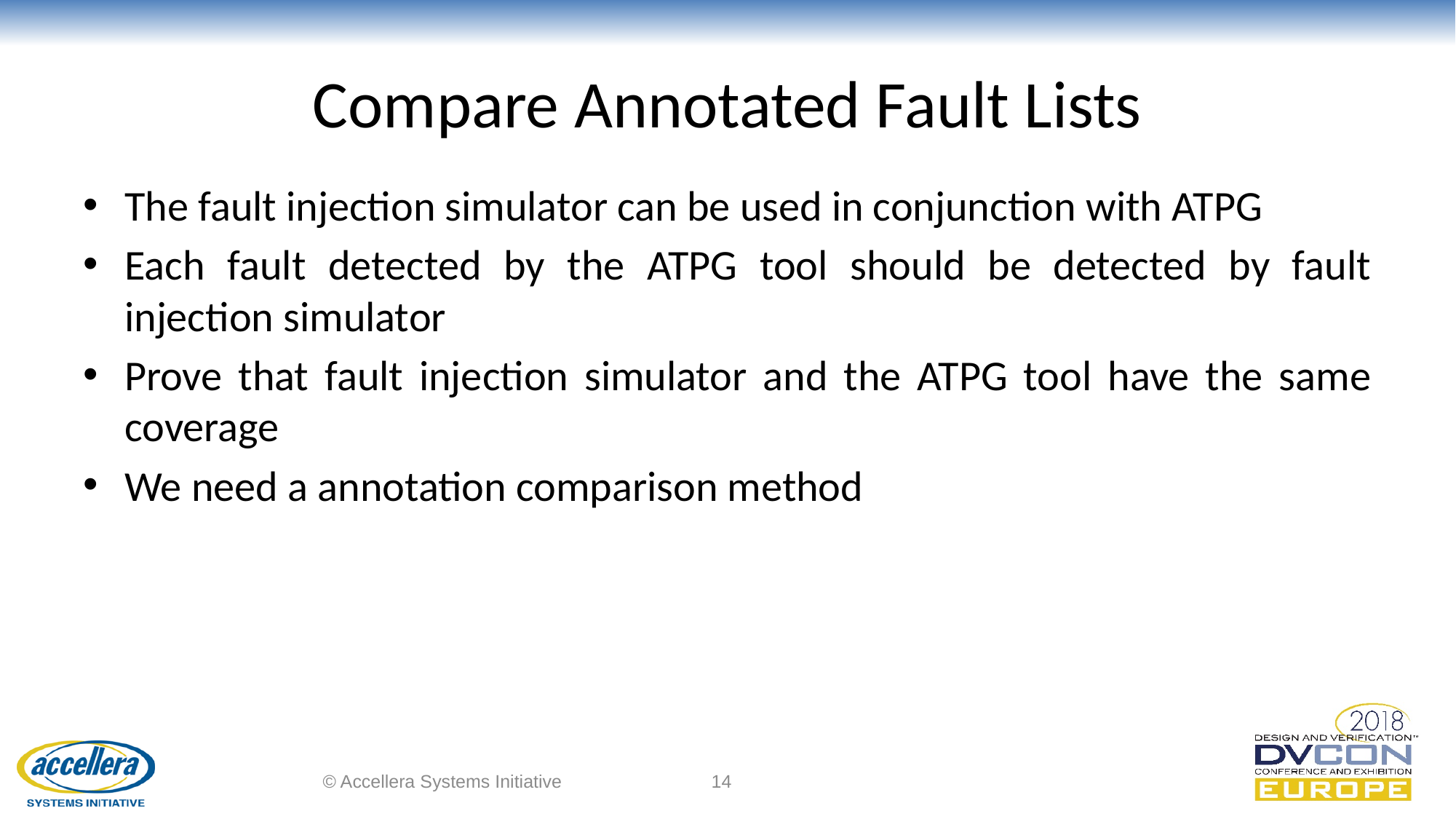

# Compare Annotated Fault Lists
The fault injection simulator can be used in conjunction with ATPG
Each fault detected by the ATPG tool should be detected by fault injection simulator
Prove that fault injection simulator and the ATPG tool have the same coverage
We need a annotation comparison method
© Accellera Systems Initiative
14